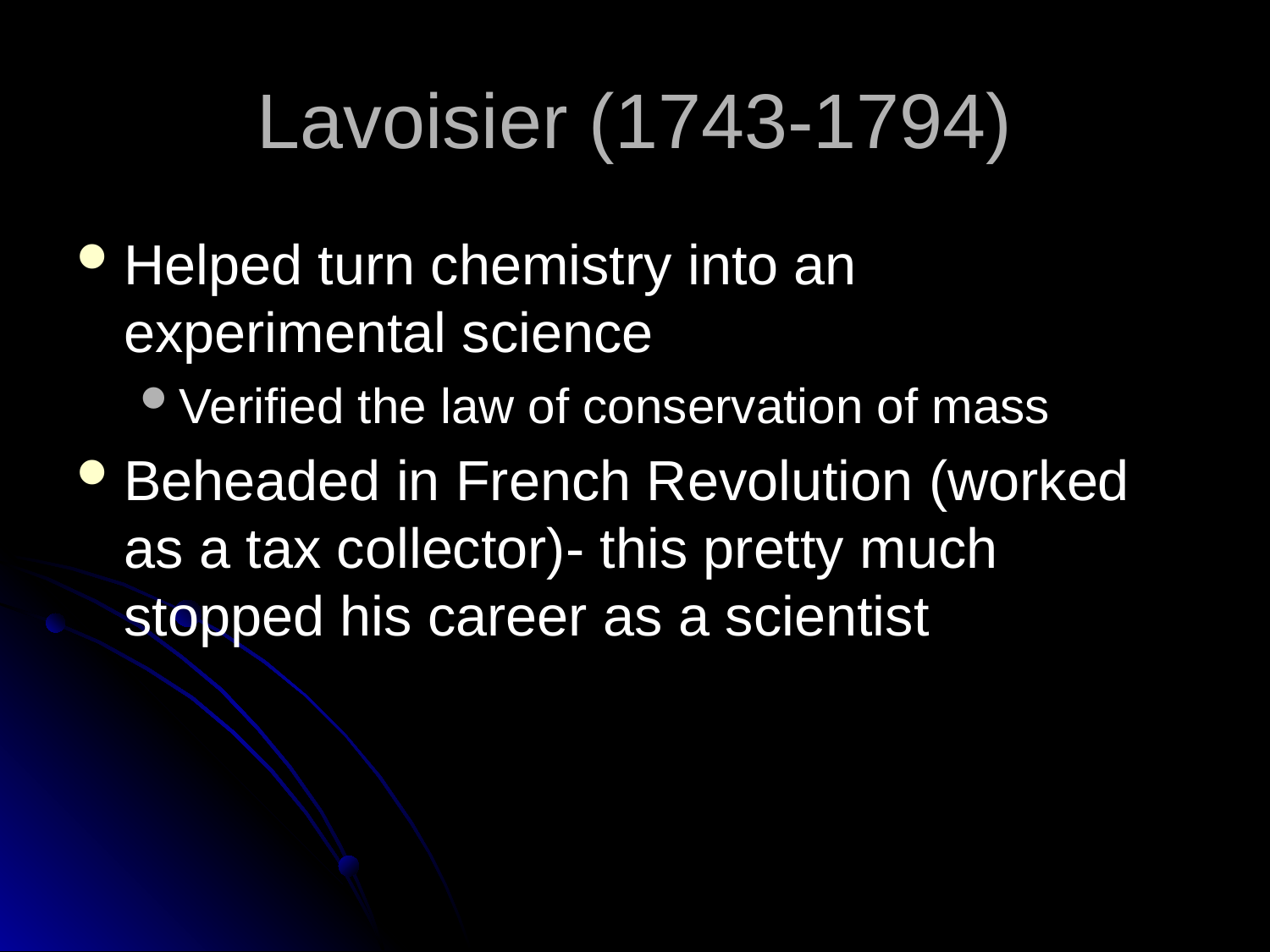

# Lavoisier (1743-1794)
Helped turn chemistry into an experimental science
Verified the law of conservation of mass
Beheaded in French Revolution (worked as a tax collector)- this pretty much stopped his career as a scientist